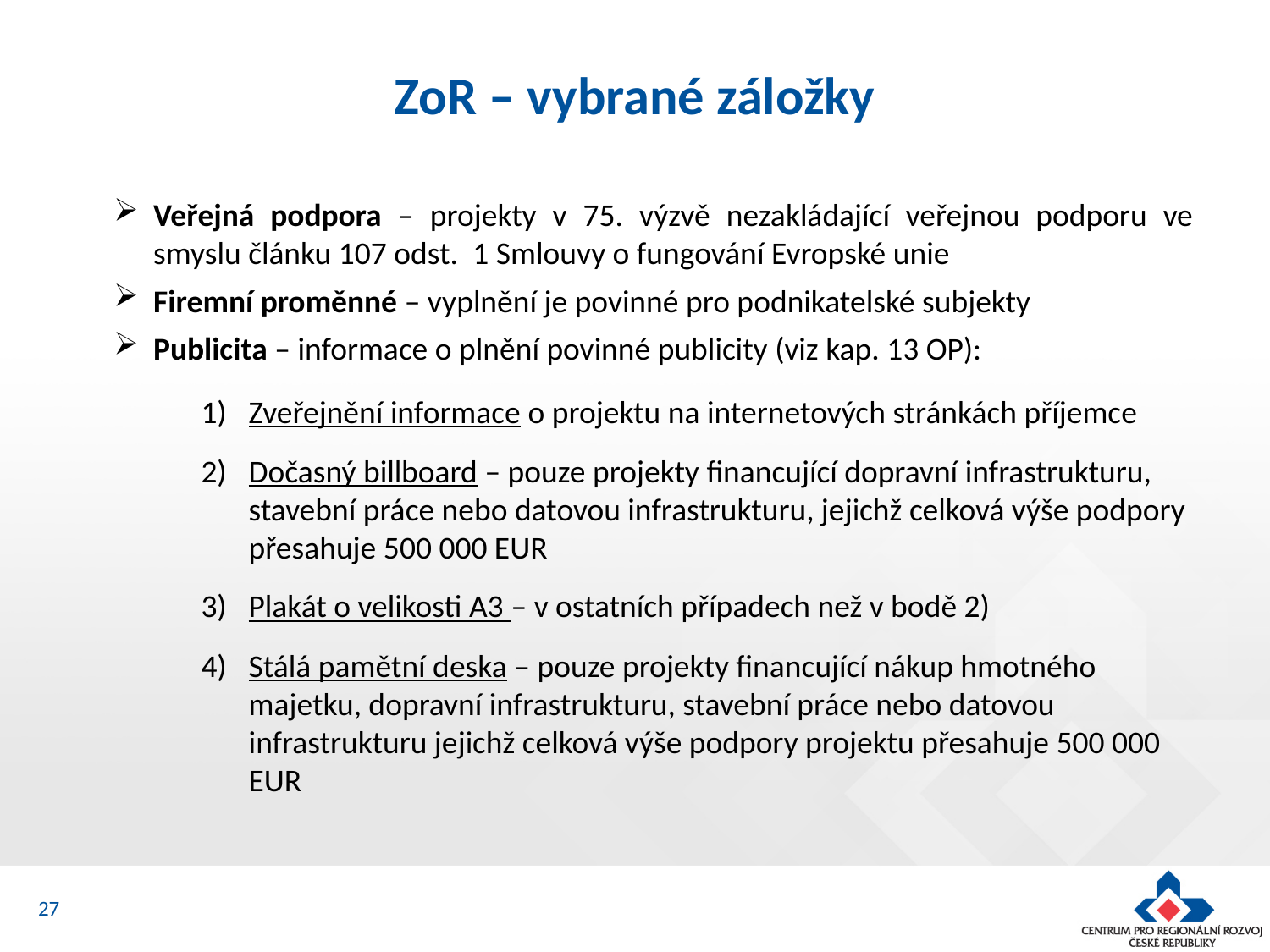

# ZoR – vybrané záložky

Veřejná podpora – projekty v 75. výzvě nezakládající veřejnou podporu ve smyslu článku 107 odst.  1 Smlouvy o fungování Evropské unie
Firemní proměnné – vyplnění je povinné pro podnikatelské subjekty
Publicita – informace o plnění povinné publicity (viz kap. 13 OP):
Zveřejnění informace o projektu na internetových stránkách příjemce
Dočasný billboard – pouze projekty financující dopravní infrastrukturu, stavební práce nebo datovou infrastrukturu, jejichž celková výše podpory přesahuje 500 000 EUR
Plakát o velikosti A3 – v ostatních případech než v bodě 2)
Stálá pamětní deska – pouze projekty financující nákup hmotného majetku, dopravní infrastrukturu, stavební práce nebo datovou infrastrukturu jejichž celková výše podpory projektu přesahuje 500 000 EUR

27